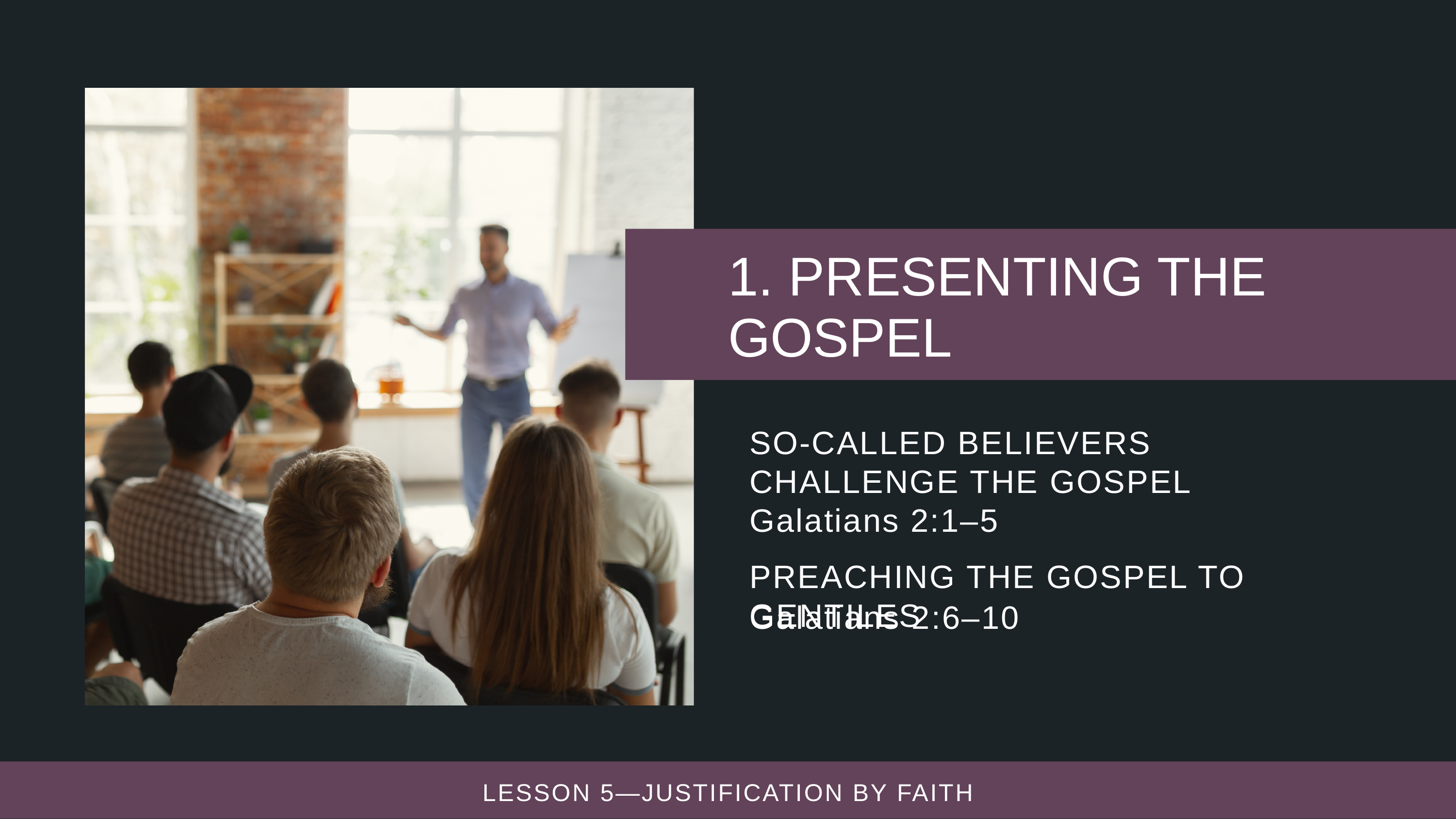

SO-CALLED BELIEVERS CHALLENGE THE GOSPEL
Galatians 2:1–5
PREACHING THE GOSPEL TO GENTILES
Galatians 2:6–10